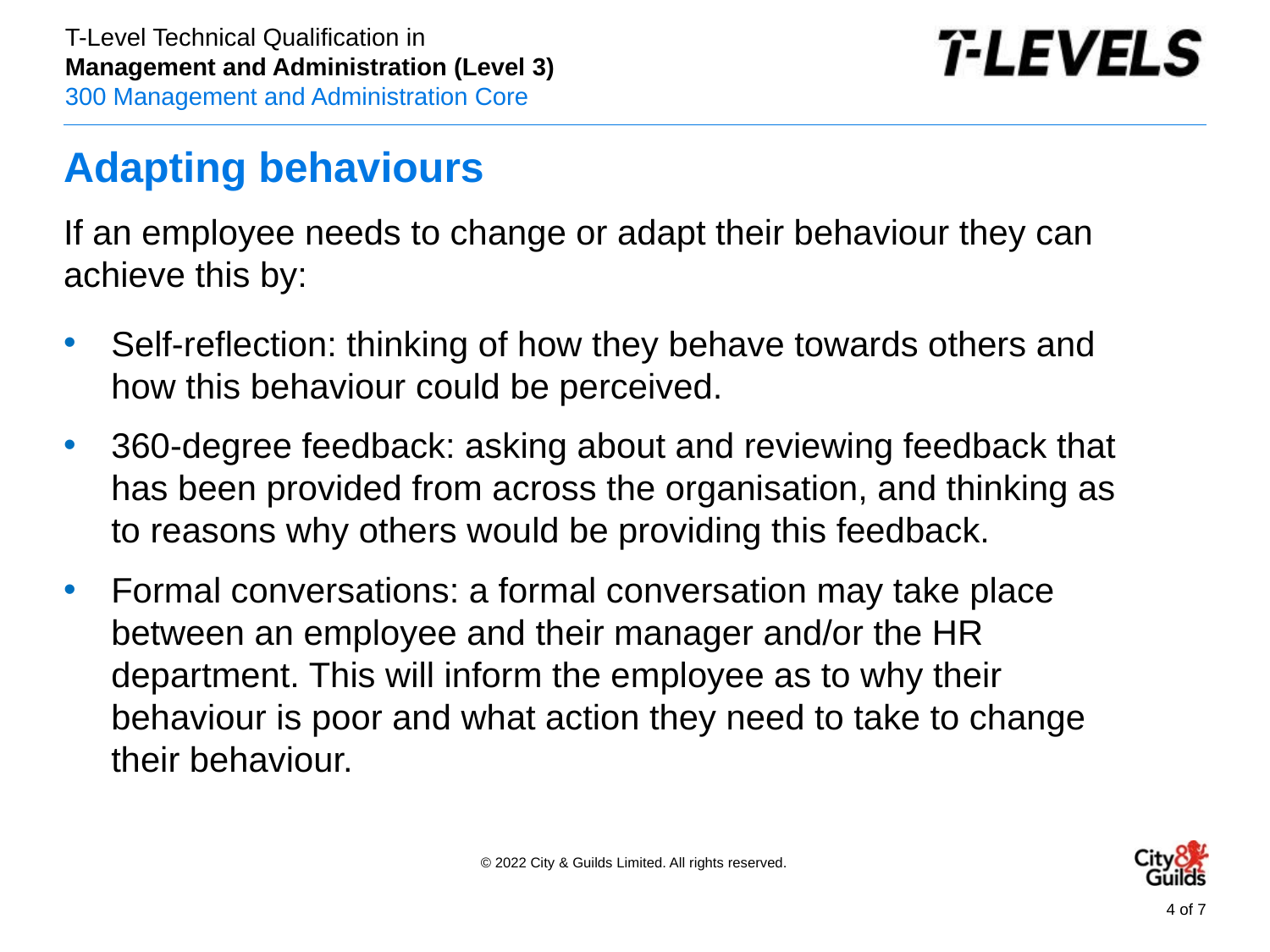

# Adapting behaviours
If an employee needs to change or adapt their behaviour they can achieve this by:
Self-reflection: thinking of how they behave towards others and how this behaviour could be perceived.
360-degree feedback: asking about and reviewing feedback that has been provided from across the organisation, and thinking as to reasons why others would be providing this feedback.
Formal conversations: a formal conversation may take place between an employee and their manager and/or the HR department. This will inform the employee as to why their behaviour is poor and what action they need to take to change their behaviour.